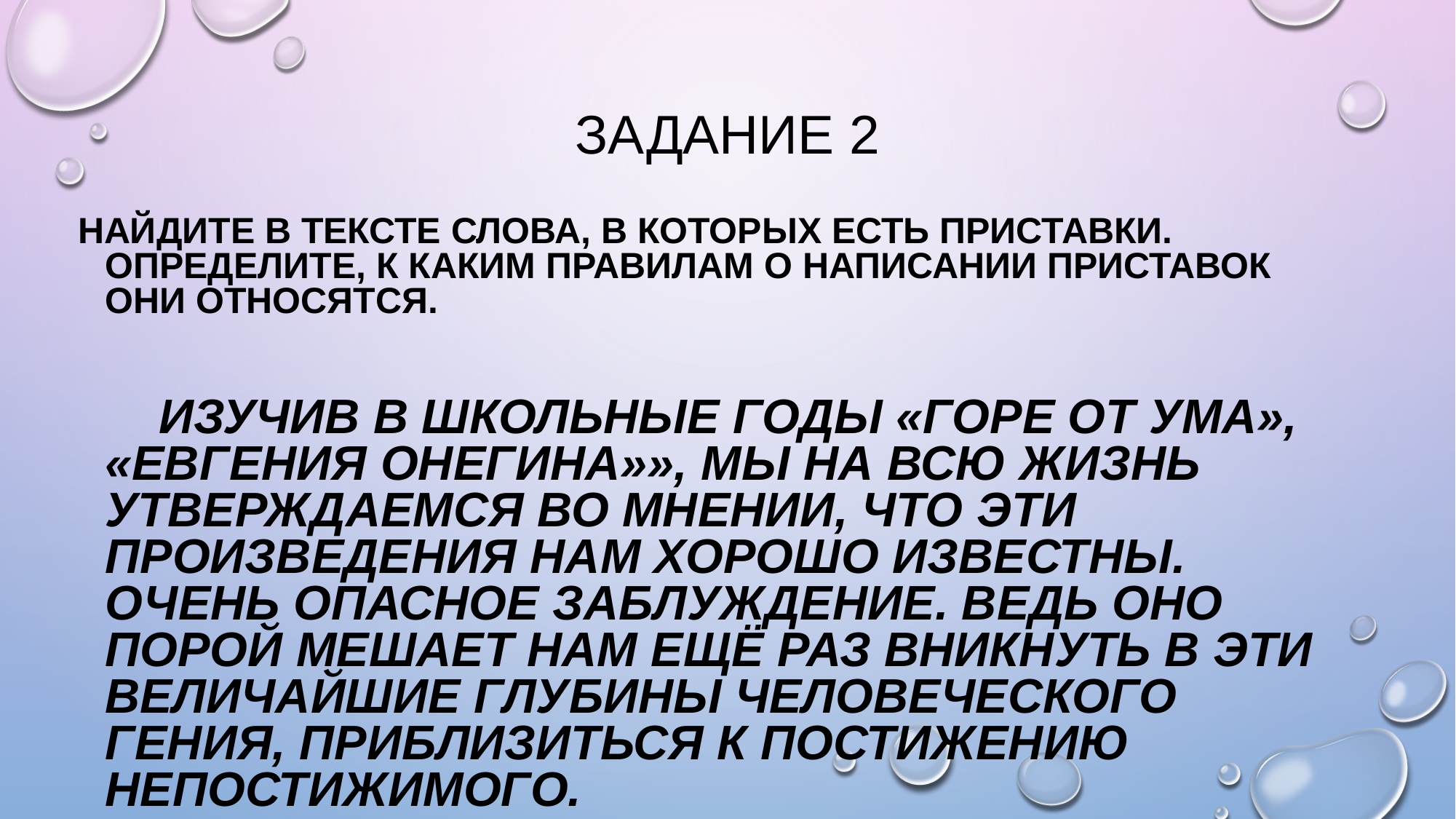

# Задание 2
Найдите в тексте слова, в которых есть приставки. Определите, к каким правилам о написании приставок они относятся.

      Изучив в школьные годы «Горе от ума», «Евгения Онегина»», мы на всю жизнь утверждаемся во мнении, что эти произведения нам хорошо известны. Очень опасное заблуждение. Ведь оно порой мешает нам ещё раз вникнуть в эти величайшие глубины человеческого гения, приблизиться к постижению непостижимого.